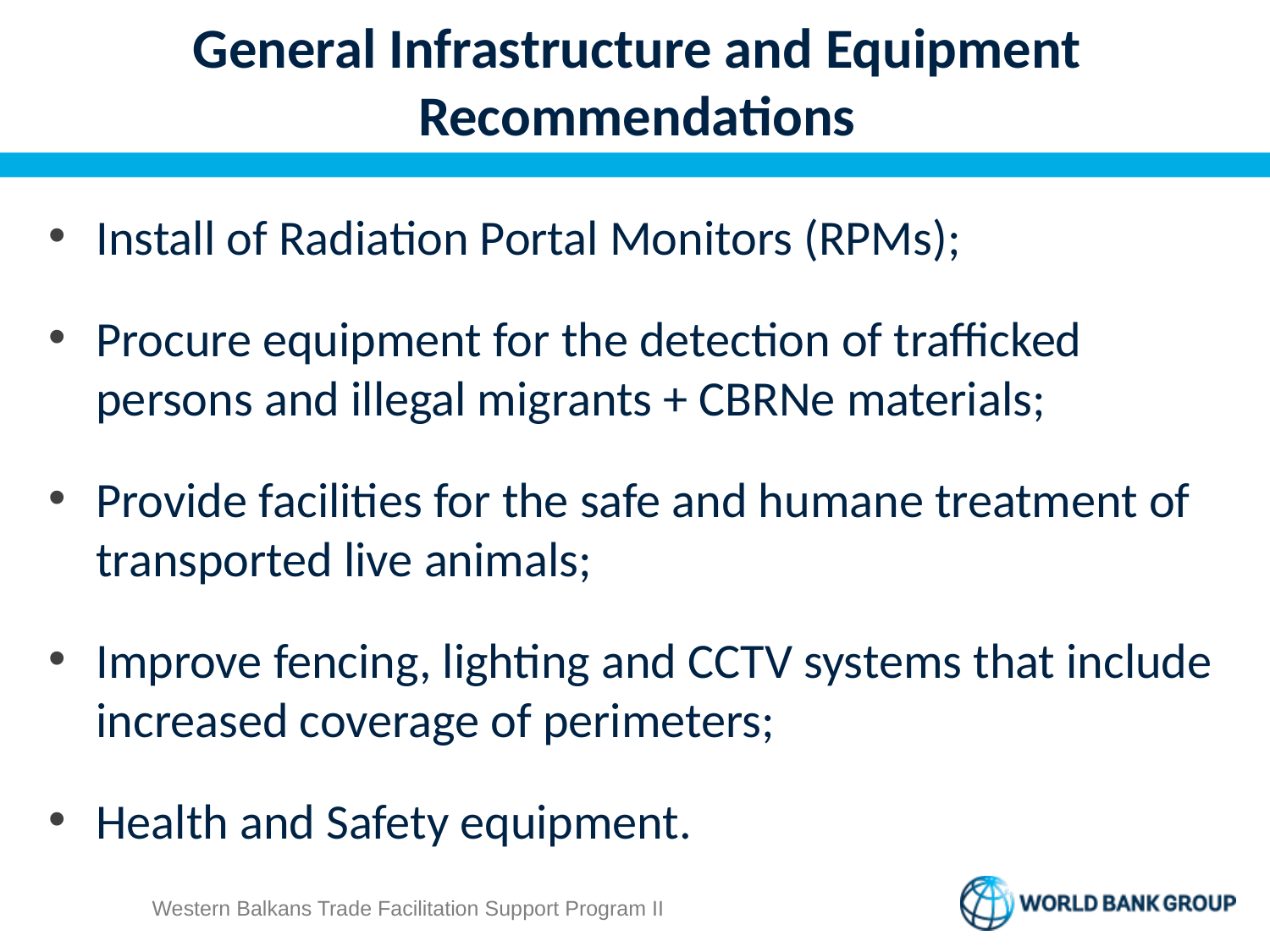

# General Infrastructure and Equipment Recommendations
Install of Radiation Portal Monitors (RPMs);
Procure equipment for the detection of trafficked persons and illegal migrants + CBRNe materials;
Provide facilities for the safe and humane treatment of transported live animals;
Improve fencing, lighting and CCTV systems that include increased coverage of perimeters;
Health and Safety equipment.

Improve CCTV systems
Western Balkans Trade Facilitation Support Program II